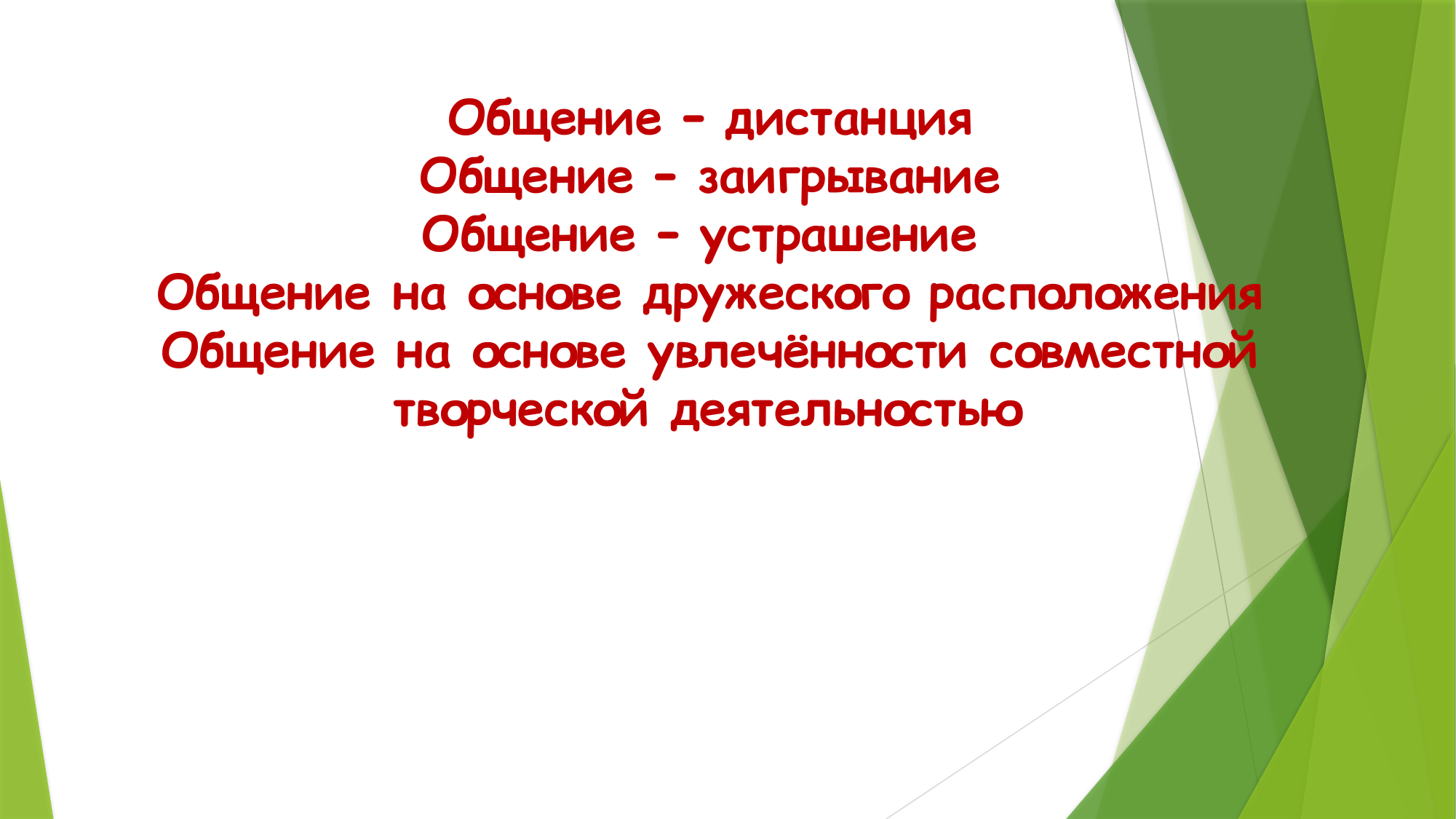

Общение – дистанция
Общение – заигрывание
Общение – устрашение
Общение на основе дружеского расположения
Общение на основе увлечённости совместной творческой деятельностью